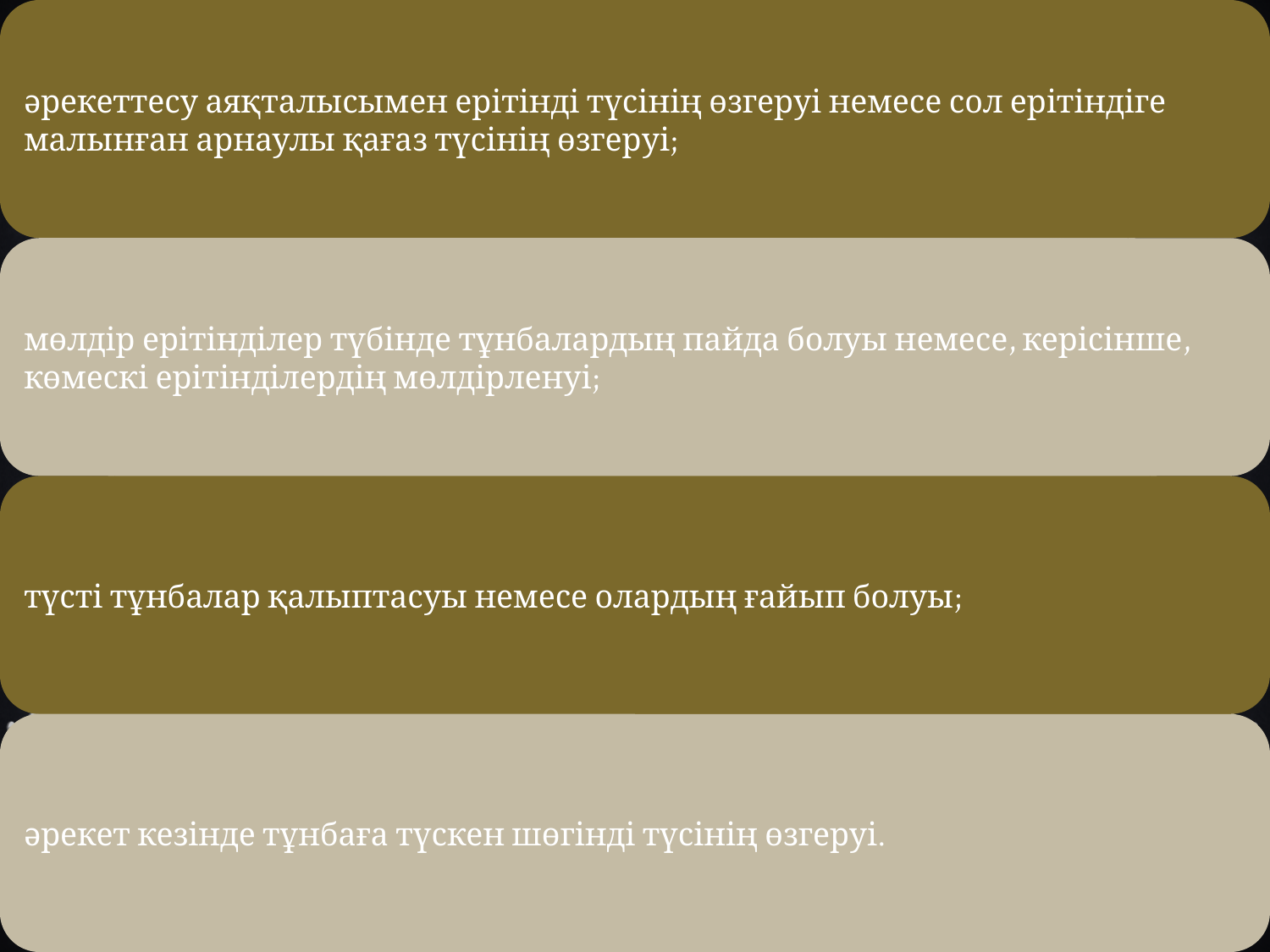

әрекеттесу аяқталысымен ерітінді түсінің өзгеруі немесе сол ерітіндіге малынған арнаулы қағаз түсінің өзгеруі;
мөлдір ерітінділер түбінде тұнбалардың пайда болуы немесе, керісінше, көмескі ерітінділердің мөлдірленуі;
түсті тұнбалар қалыптасуы немесе олардың ғайып болуы;
әрекет кезінде тұнбаға түскен шөгінді түсінің өзгеруі.
37